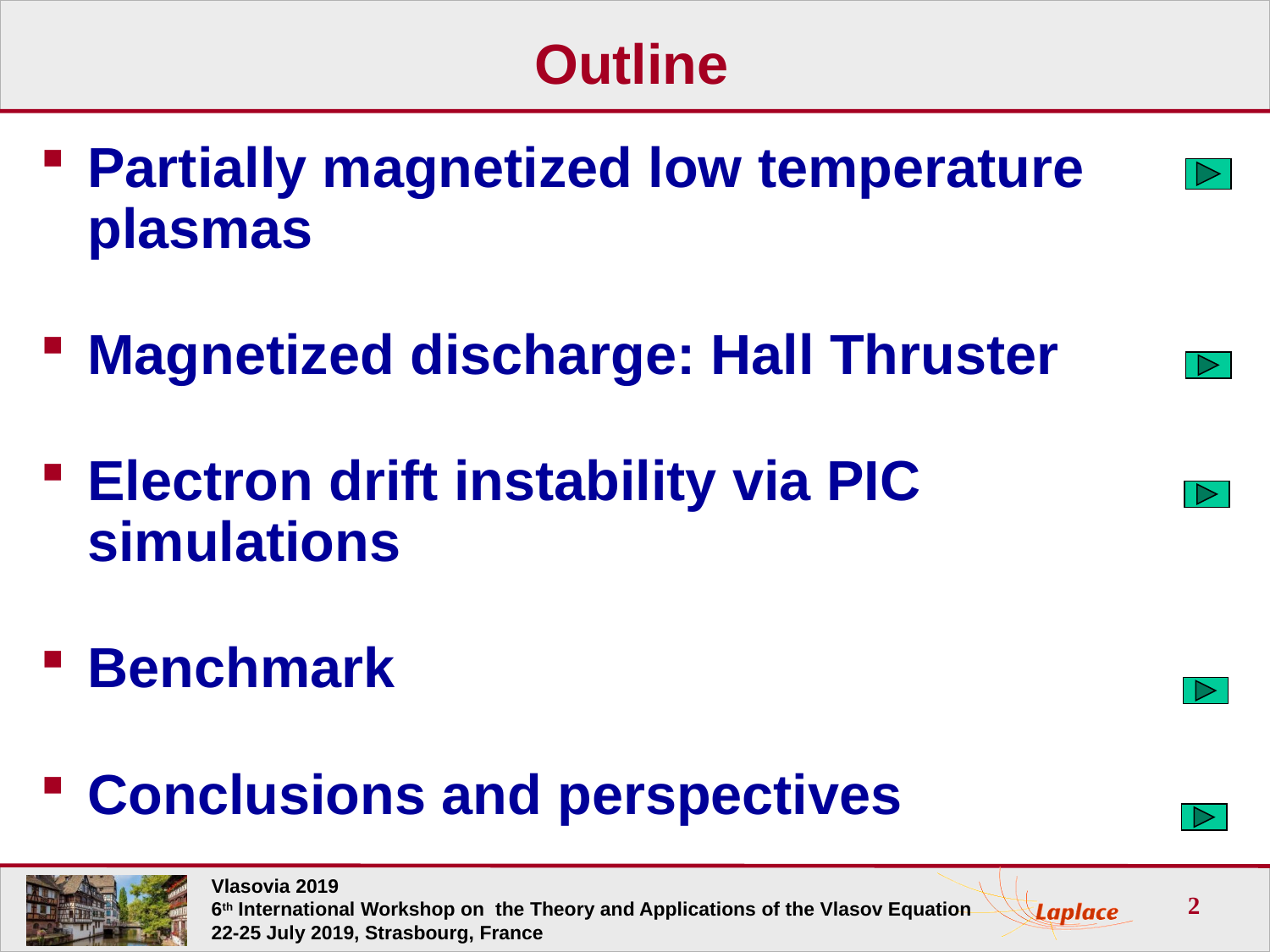

# Outline

Partially magnetized low temperature plasmas

Magnetized discharge: Hall Thruster

Electron drift instability via PIC simulations

Benchmark

Conclusions and perspectives